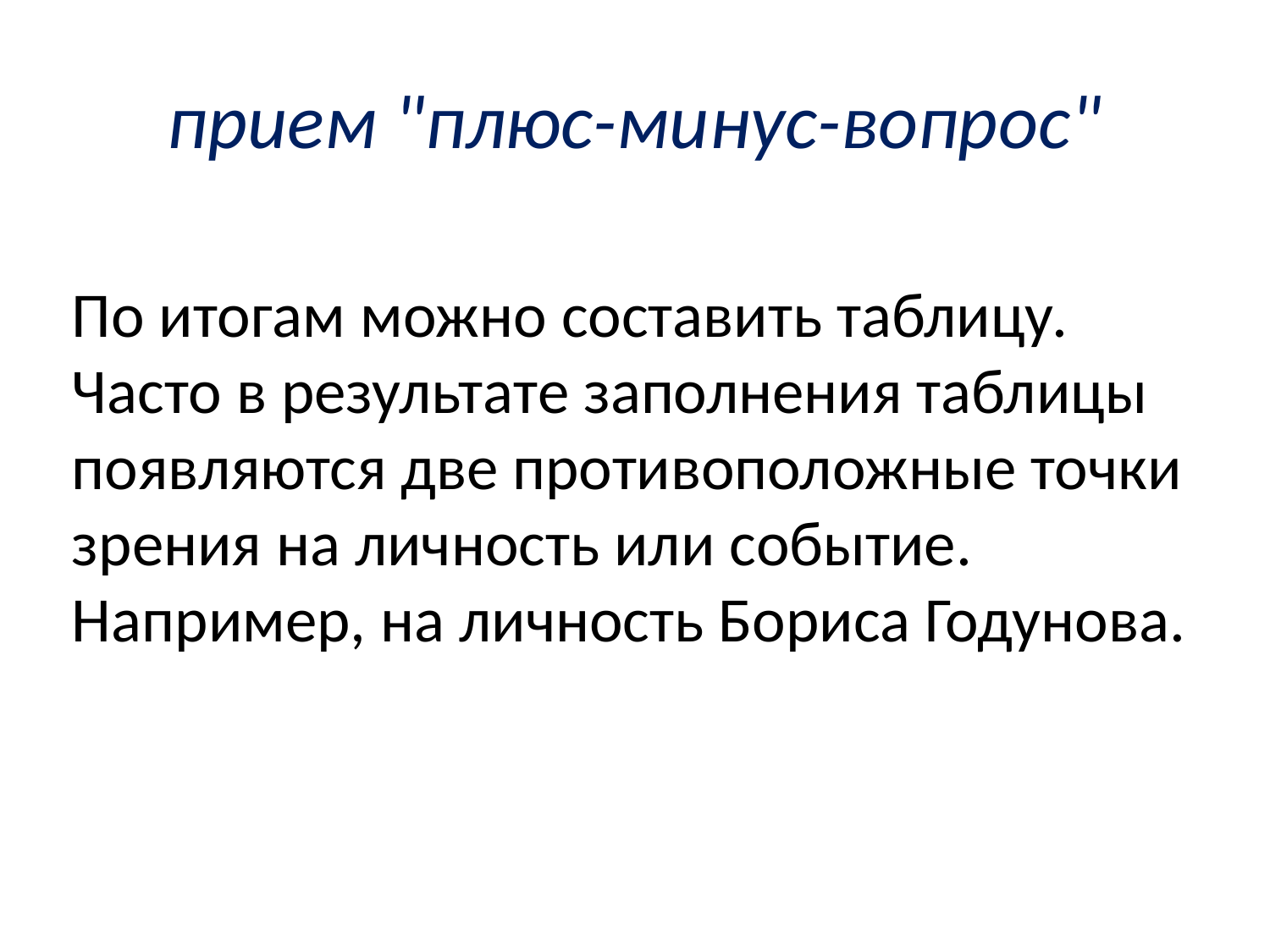

# прием "плюс-минус-вопрос"
По итогам можно составить таблицу. Часто в результате заполнения таблицы появляются две противоположные точки зрения на личность или событие. Например, на личность Бориса Годунова.